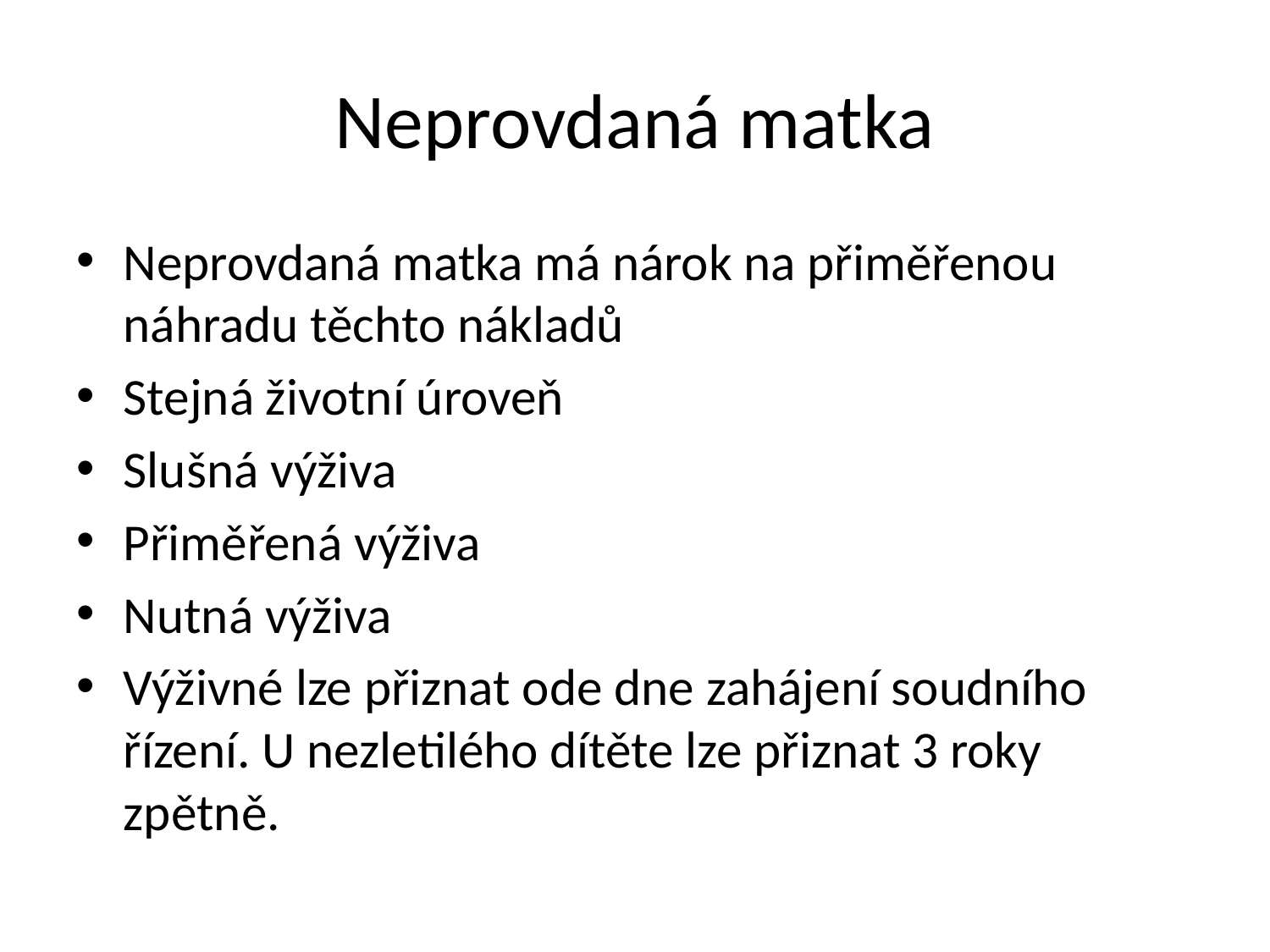

# Neprovdaná matka
Neprovdaná matka má nárok na přiměřenou náhradu těchto nákladů
Stejná životní úroveň
Slušná výživa
Přiměřená výživa
Nutná výživa
Výživné lze přiznat ode dne zahájení soudního řízení. U nezletilého dítěte lze přiznat 3 roky zpětně.